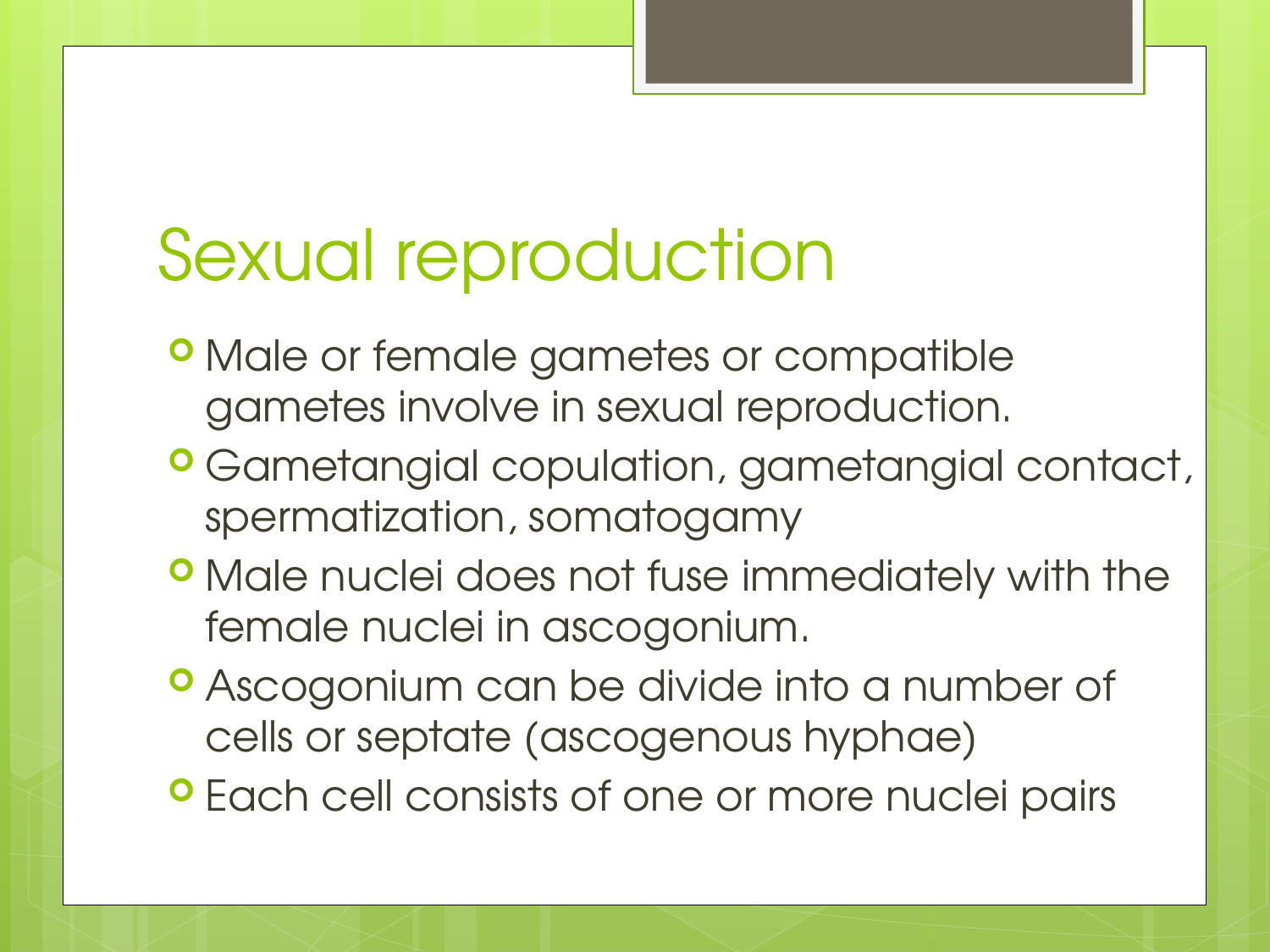

# Sexual reproduction
Male or female gametes or compatible gametes involve in sexual reproduction.
Gametangial copulation, gametangial contact, spermatization, somatogamy
Male nuclei does not fuse immediately with the female nuclei in ascogonium.
Ascogonium can be divide into a number of cells or septate (ascogenous hyphae)
Each cell consists of one or more nuclei pairs